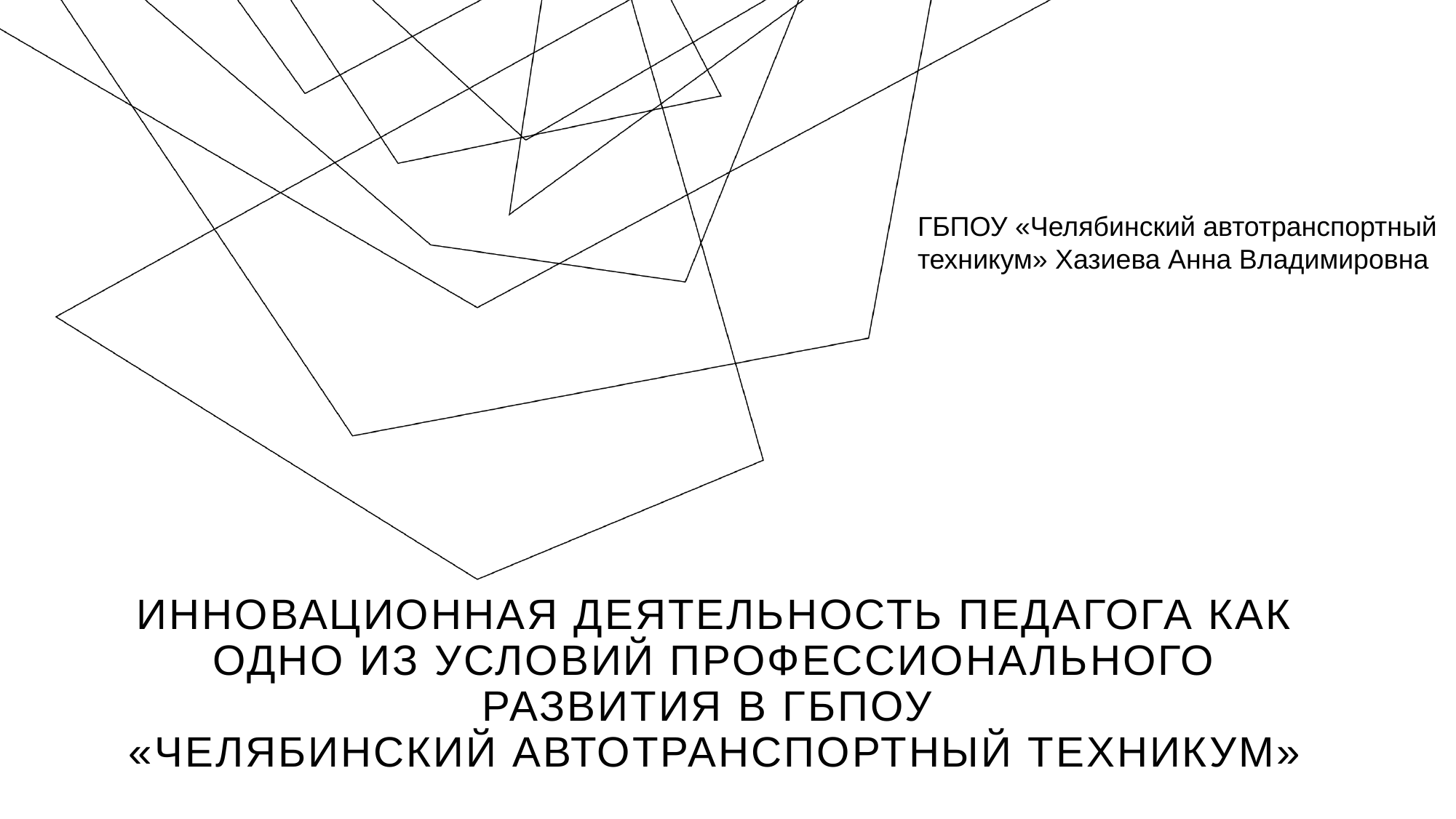

ГБПОУ «Челябинский автотранспортный техникум» Хазиева Анна Владимировна
# Инновационная деятельность педагога как одно из условий профессионального развития в ГБПОУ «Челябинский автотранспортный техникум»